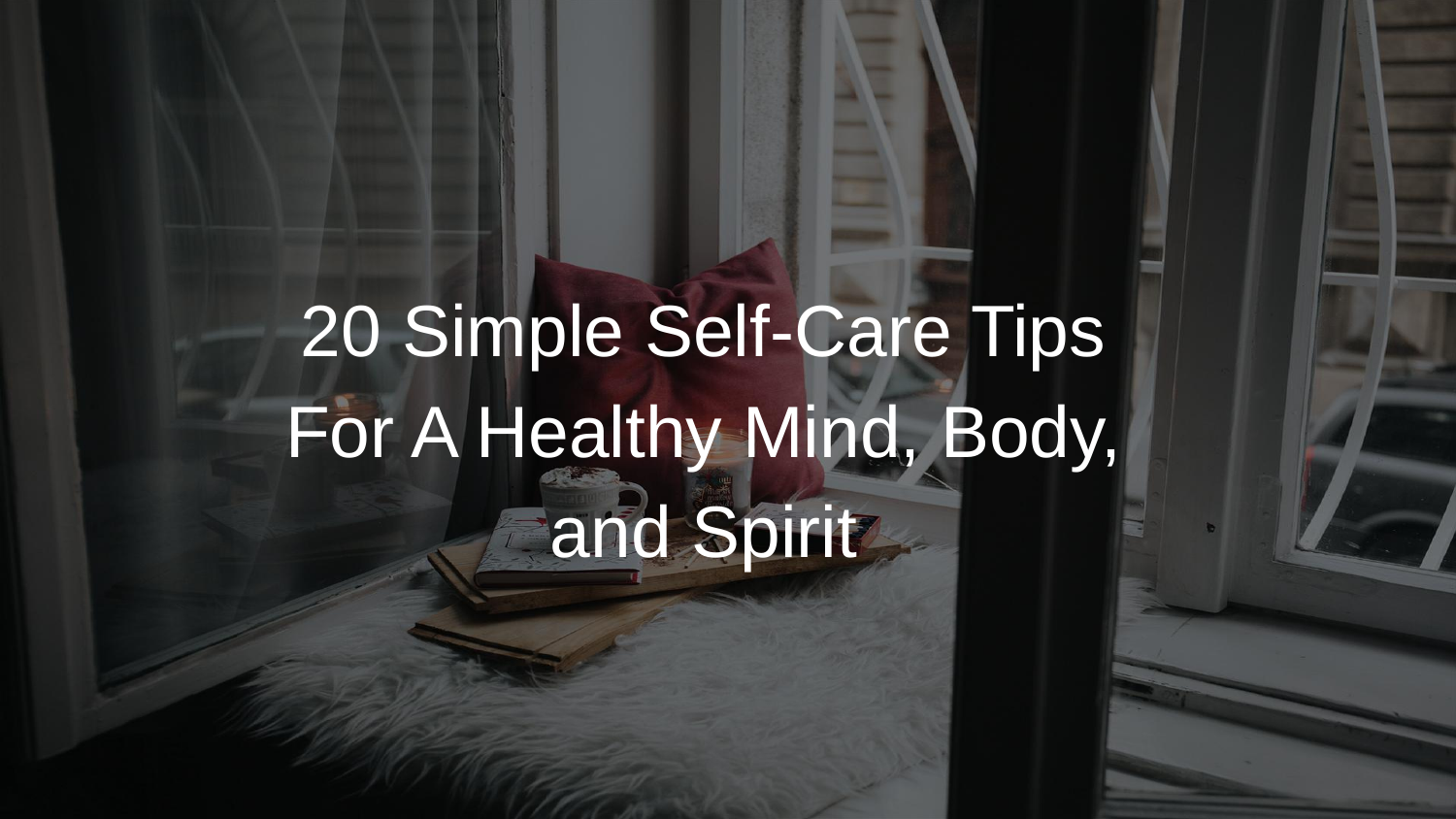

20 Simple Self-Care Tips
For A Healthy Mind, Body,
and Spirit